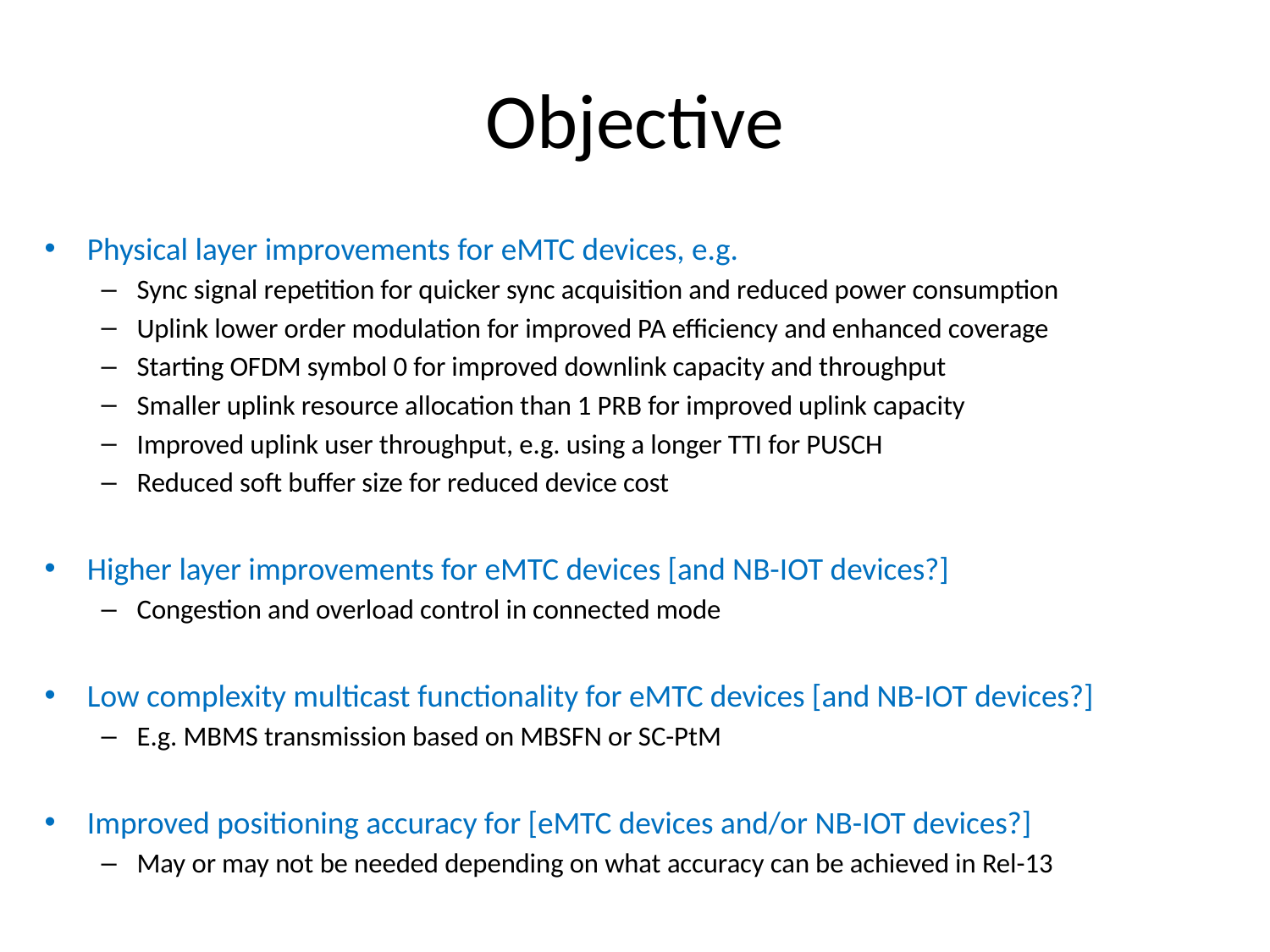

# Objective
Physical layer improvements for eMTC devices, e.g.
Sync signal repetition for quicker sync acquisition and reduced power consumption
Uplink lower order modulation for improved PA efficiency and enhanced coverage
Starting OFDM symbol 0 for improved downlink capacity and throughput
Smaller uplink resource allocation than 1 PRB for improved uplink capacity
Improved uplink user throughput, e.g. using a longer TTI for PUSCH
Reduced soft buffer size for reduced device cost

Higher layer improvements for eMTC devices [and NB-IOT devices?]
Congestion and overload control in connected mode

Low complexity multicast functionality for eMTC devices [and NB-IOT devices?]
E.g. MBMS transmission based on MBSFN or SC-PtM

Improved positioning accuracy for [eMTC devices and/or NB-IOT devices?]
May or may not be needed depending on what accuracy can be achieved in Rel-13